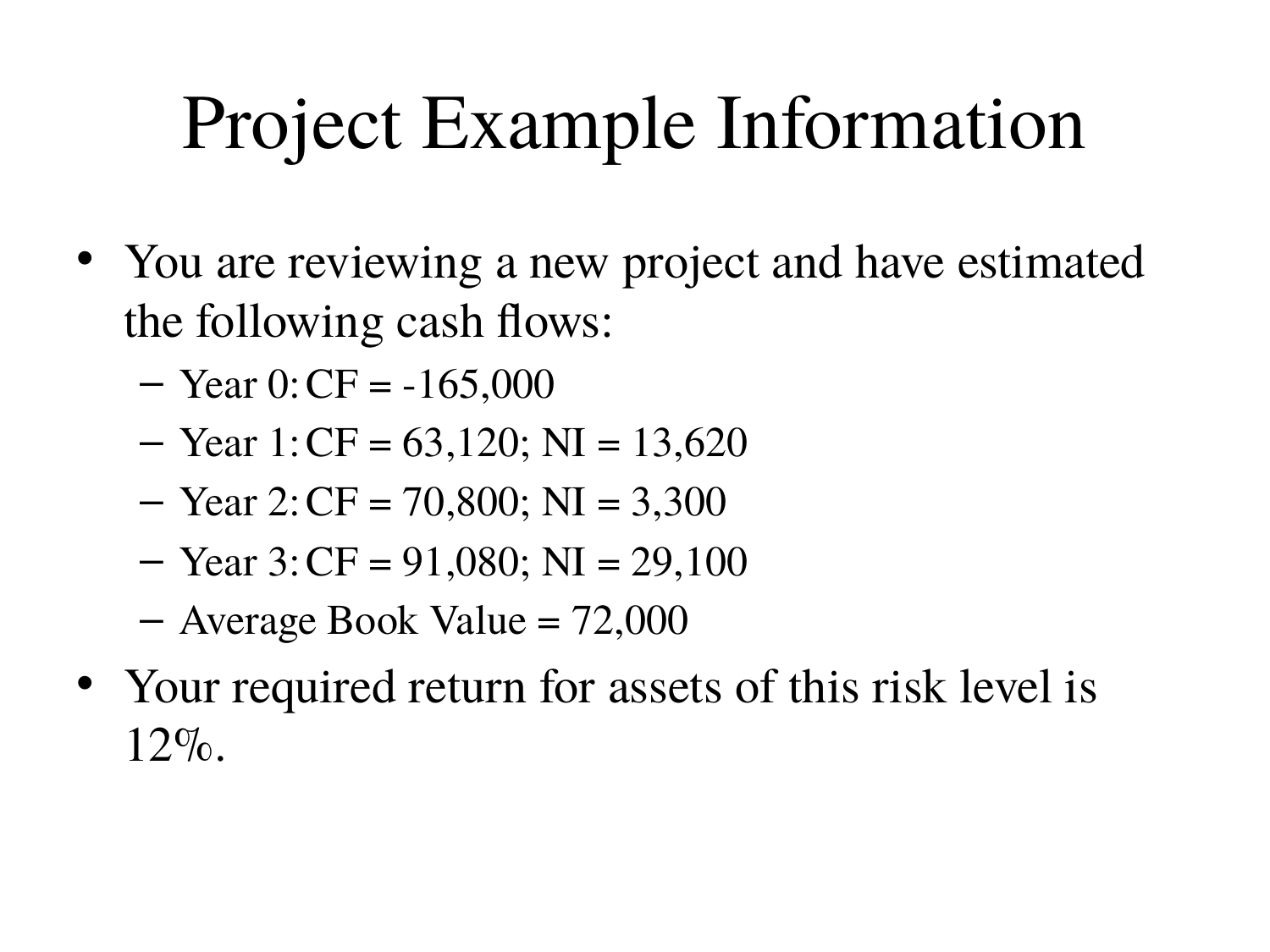

# Project Example Information
You are reviewing a new project and have estimated the following cash flows:
Year 0:	CF = -165,000
Year 1:	CF = 63,120; NI = 13,620
Year 2:	CF = 70,800; NI = 3,300
Year 3:	CF = 91,080; NI = 29,100
Average Book Value = 72,000
Your required return for assets of this risk level is 12%.